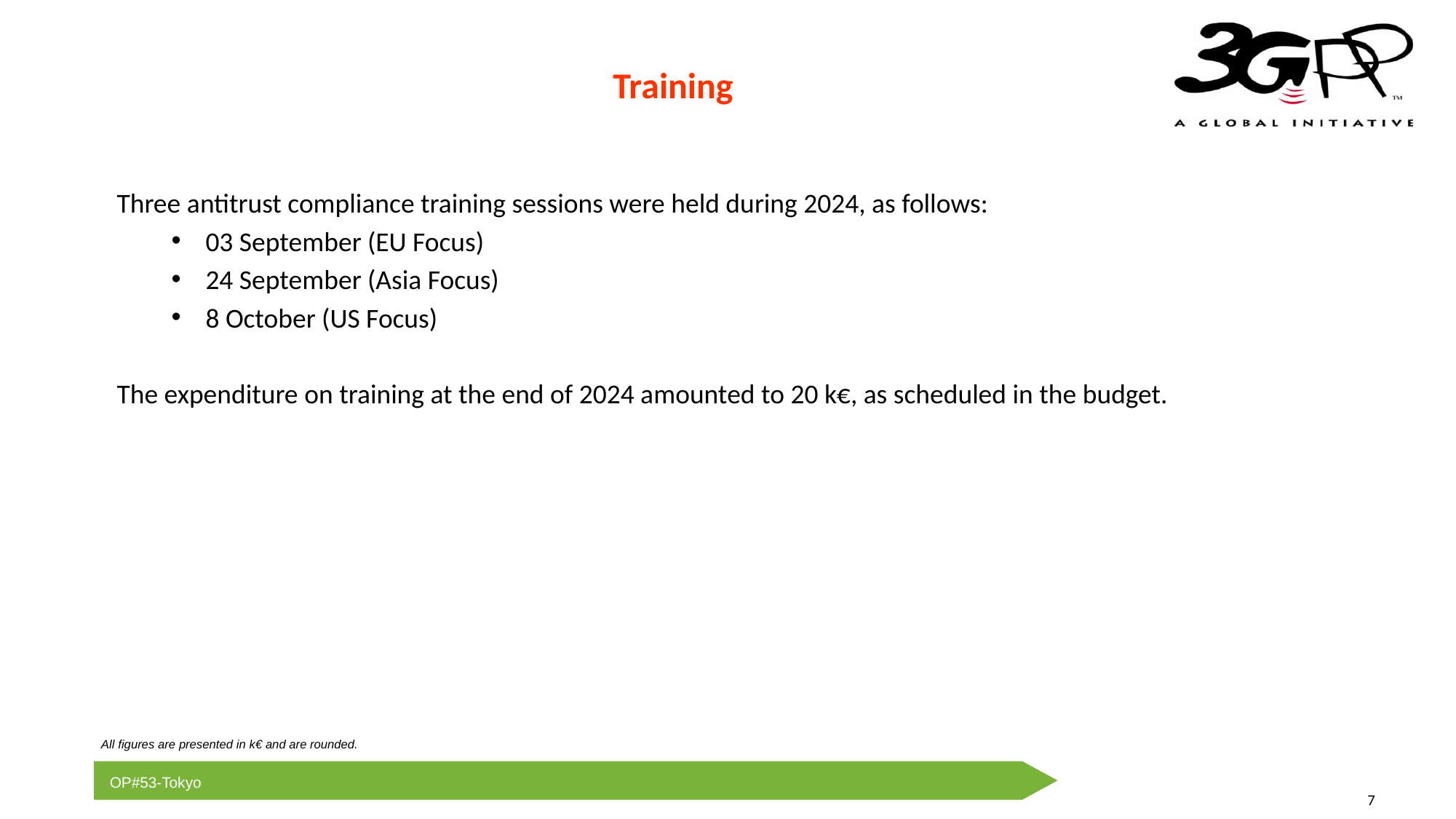

# Training

Three antitrust compliance training sessions were held during 2024, as follows:
03 September (EU Focus)
24 September (Asia Focus)
8 October (US Focus)

The expenditure on training at the end of 2024 amounted to 20 k€, as scheduled in the budget.
All figures are presented in k€ and are rounded.